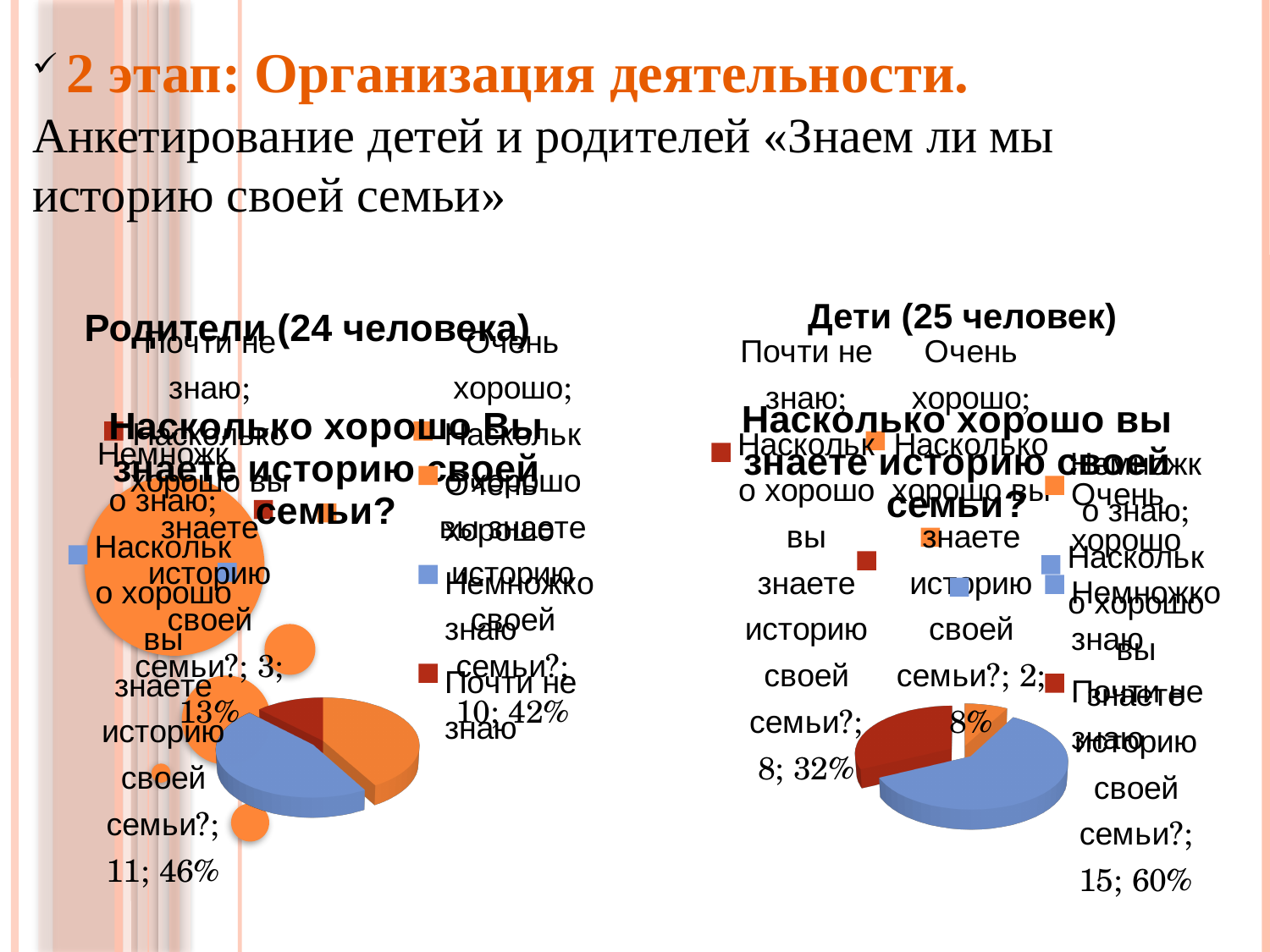

2 этап: Организация деятельности.
Анкетирование детей и родителей «Знаем ли мы историю своей семьи»
Дети (25 человек)
Родители (24 человека)

[unsupported chart]

[unsupported chart]